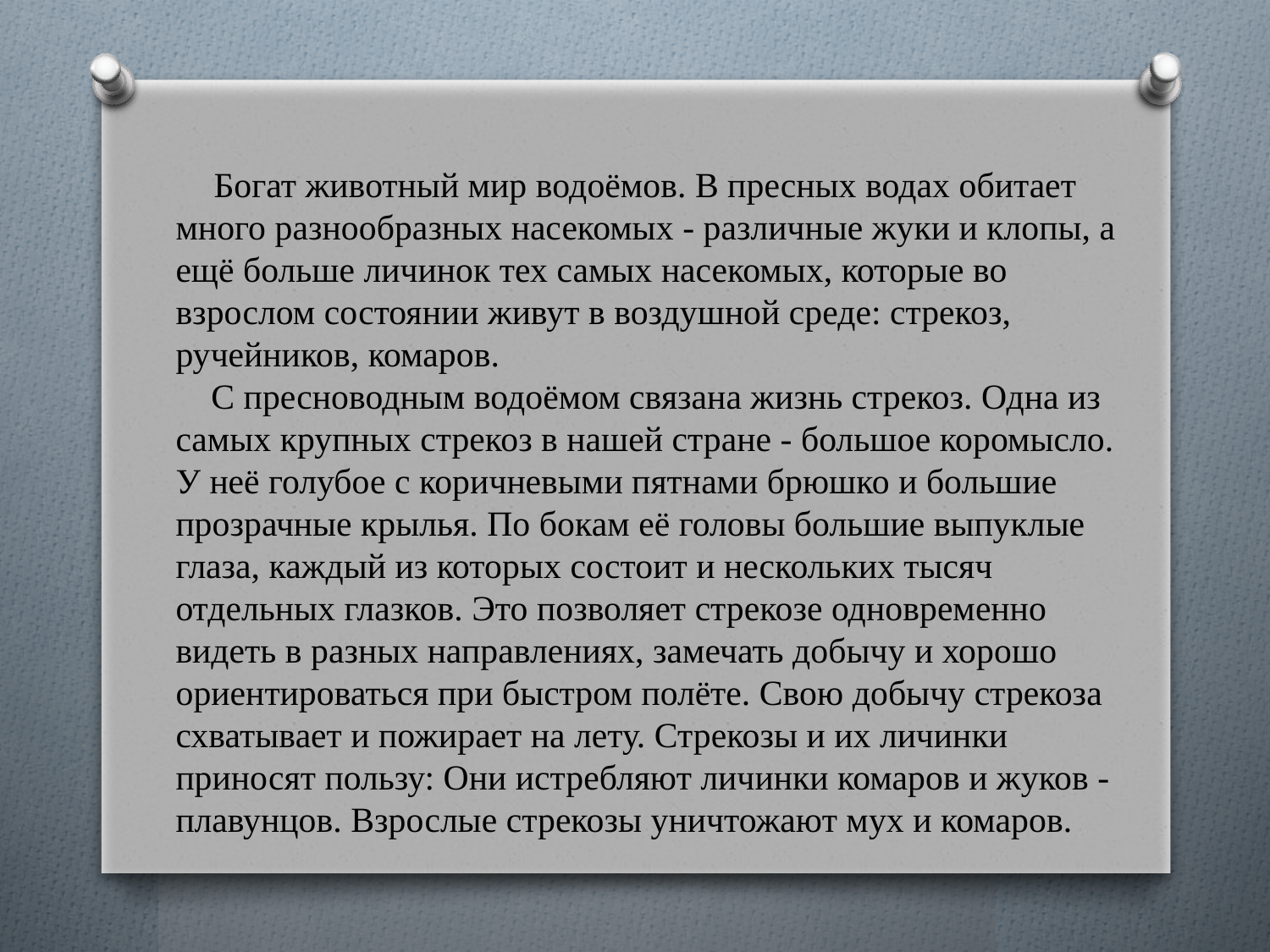

Богат животный мир водоёмов. В пресных водах обитает много разнообразных насекомых - различные жуки и клопы, а ещё больше личинок тех самых насекомых, которые во взрослом состоянии живут в воздушной среде: стрекоз, ручейников, комаров.
    С пресноводным водоёмом связана жизнь стрекоз. Одна из самых крупных стрекоз в нашей стране - большое коромысло. У неё голубое с коричневыми пятнами брюшко и большие прозрачные крылья. По бокам её головы большие выпуклые глаза, каждый из которых состоит и нескольких тысяч отдельных глазков. Это позволяет стрекозе одновременно видеть в разных направлениях, замечать добычу и хорошо ориентироваться при быстром полёте. Свою добычу стрекоза схватывает и пожирает на лету. Стрекозы и их личинки приносят пользу: Они истребляют личинки комаров и жуков - плавунцов. Взрослые стрекозы уничтожают мух и комаров.